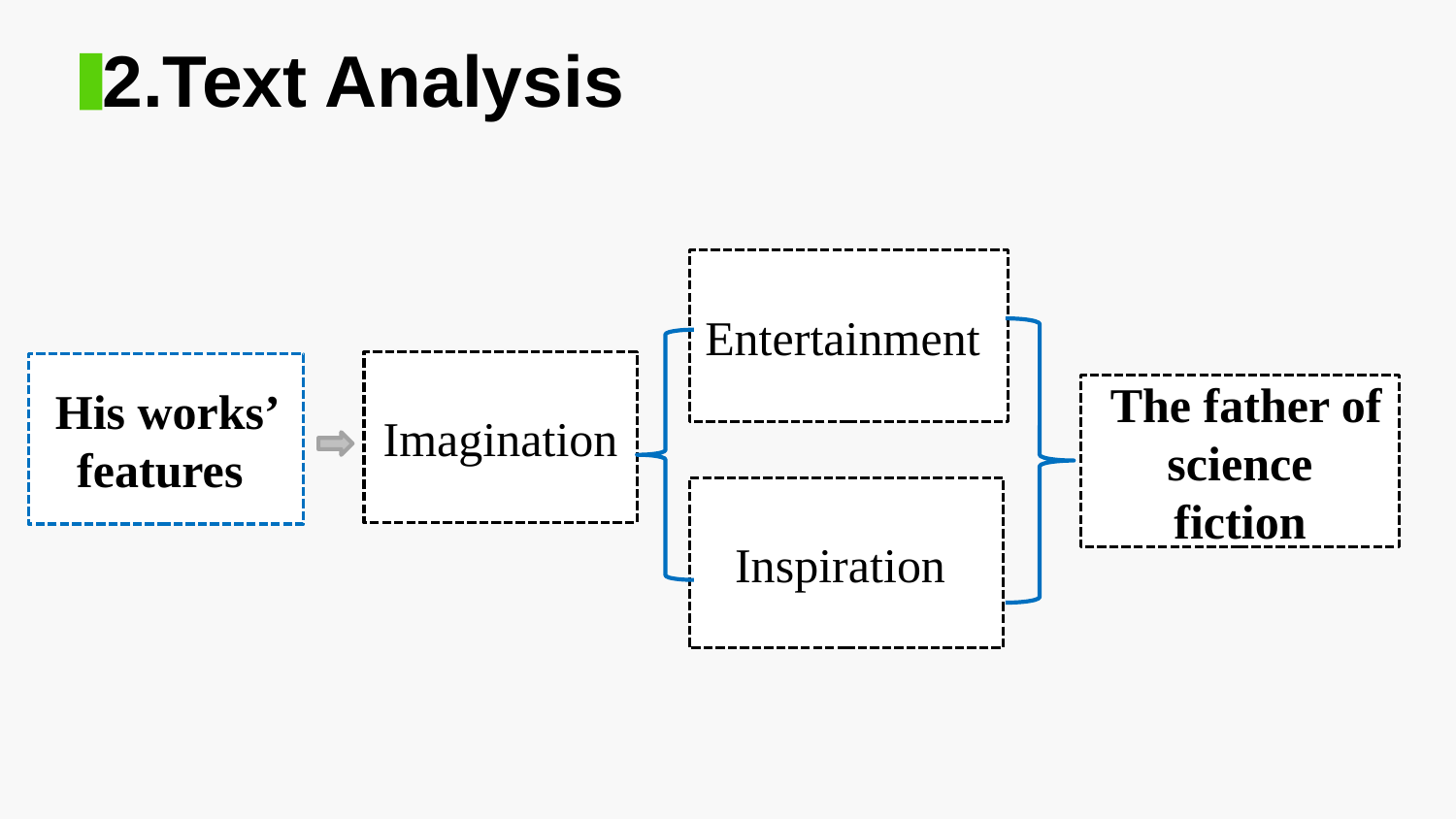

2.Text Analysis

Entertainment

Imagination
 His works’  features
 The father of science fiction

Inspiration